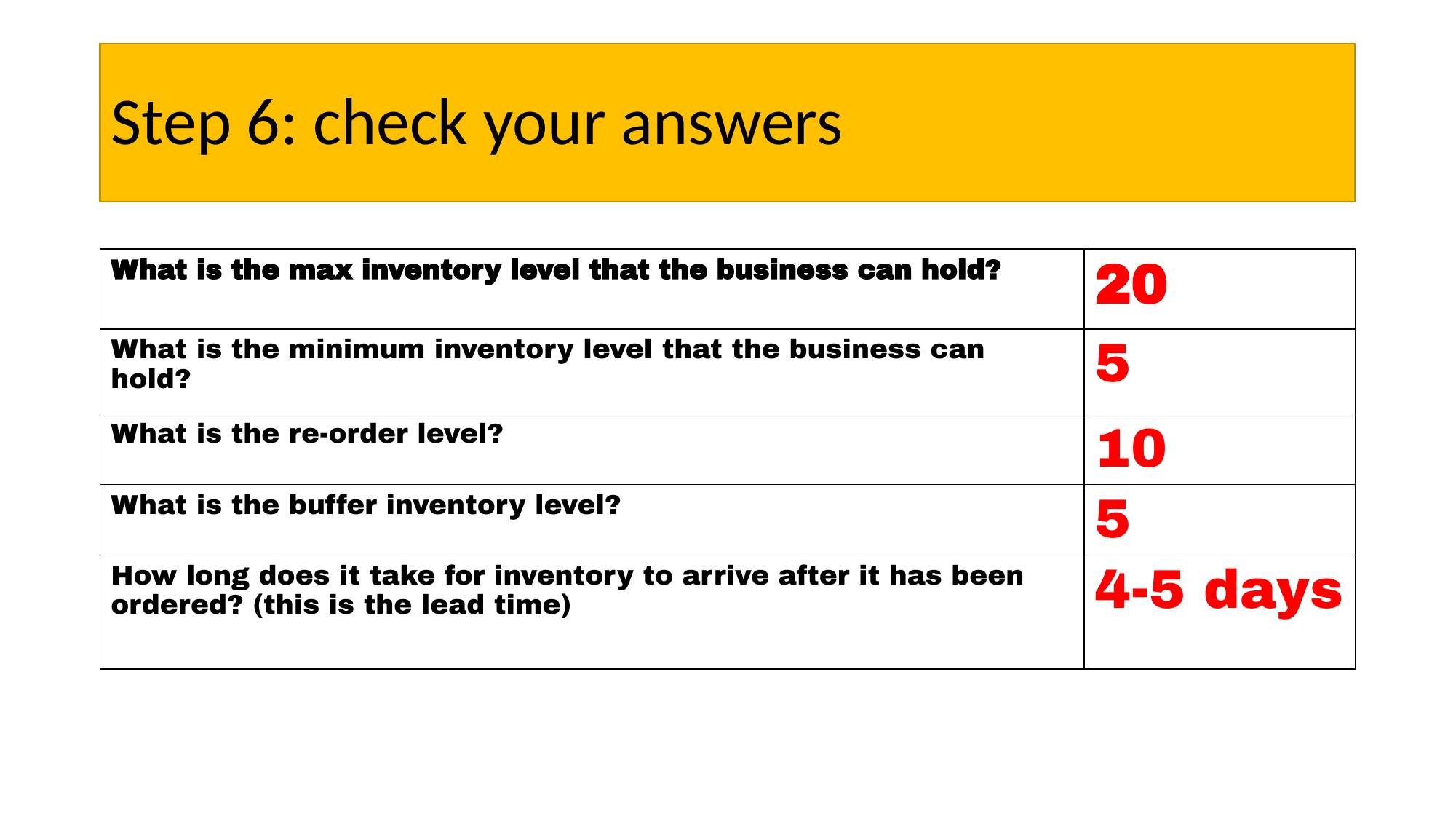

# Step 6: check your answers
| What is the max inventory level that the business can hold? | 20 |
| --- | --- |
| What is the minimum inventory level that the business can hold? | 5 |
| What is the re-order level? | 10 |
| What is the buffer inventory level? | 5 |
| How long does it take for inventory to arrive after it has been ordered? (this is the lead time) | 4-5 days |